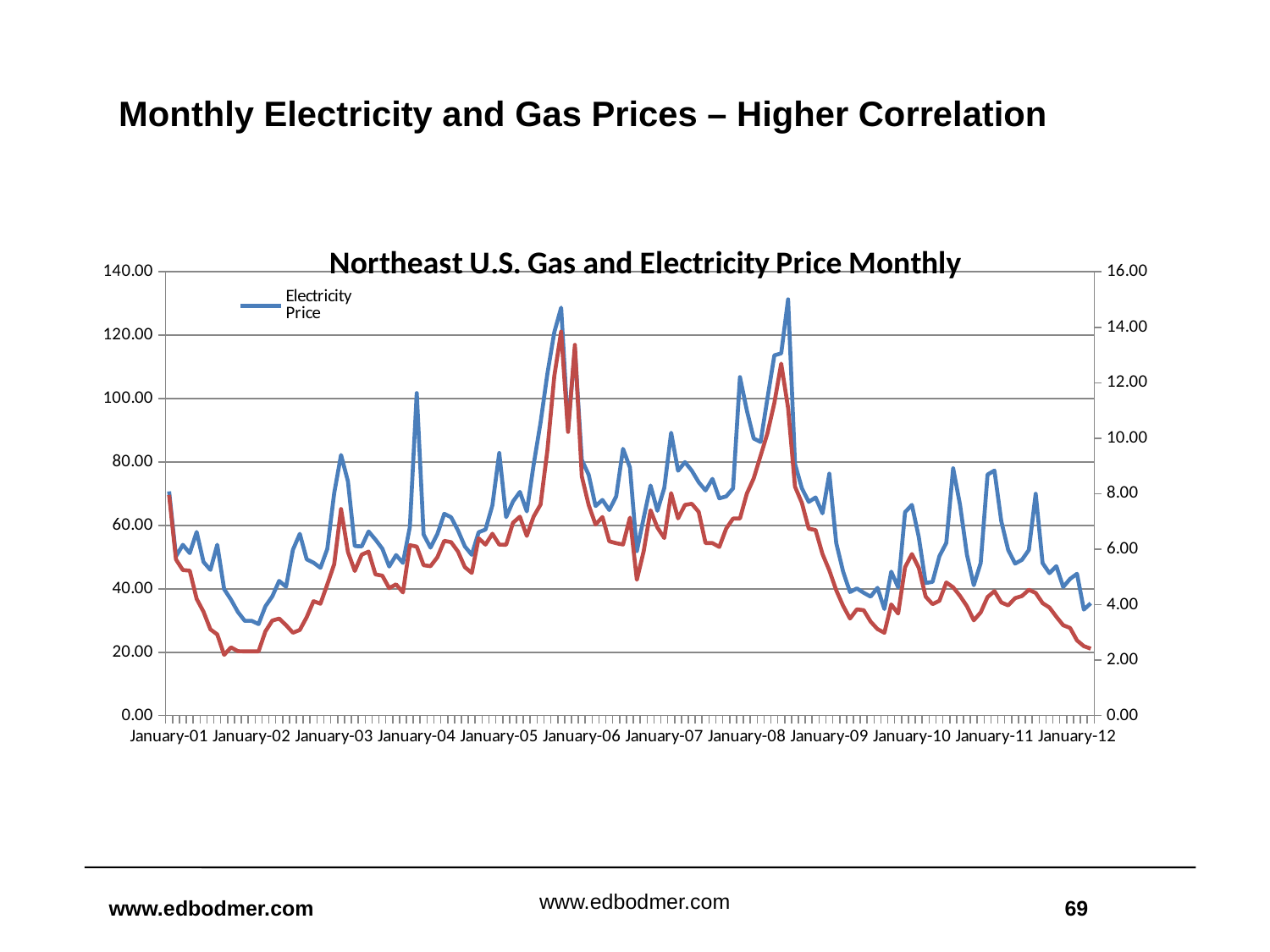

# Monthly Electricity and Gas Prices – Higher Correlation

### Chart: Northeast U.S. Gas and Electricity Price Monthly

| Category | Electricity Price | Gas Price |
|---|---|---|
| January-01 | 70.74111111111112 | 7.957222222222232 |
| February-01 | 50.24210526315811 | 5.627368421052633 |
| March-01 | 53.88399999999999 | 5.247499999999998 |
| April-01 | 51.26500000000014 | 5.225625 |
| May-01 | 57.92900000000001 | 4.210500000000001 |
| June-01 | 48.49315789473684 | 3.746315789473684 |
| July-01 | 45.963809523809495 | 3.1090476190476193 |
| August-01 | 53.887058823529415 | 2.928235294117647 |
| September-01 | 39.90157894736843 | 2.191578947368421 |
| October-01 | 36.589130434782604 | 2.4608695652174 |
| November-01 | 32.69952380952402 | 2.3219047619047606 |
| December-01 | 29.926842105263063 | 2.3178947368421046 |
| January-02 | 29.902727272727017 | 2.3159090909090807 |
| February-02 | 28.875 | 2.3164999999999876 |
| March-02 | 34.47857142857146 | 3.035714285714286 |
| April-02 | 37.61136363636348 | 3.4268181818181676 |
| May-02 | 42.50090909090911 | 3.498181818181821 |
| June-02 | 40.64550000000001 | 3.2614999999999994 |
| July-02 | 52.29952380952407 | 2.9890476190476187 |
| August-02 | 57.342727272727295 | 3.0877272727272933 |
| September-02 | 49.30249999999999 | 3.5490000000000004 |
| October-02 | 48.233809523809505 | 4.124761904761906 |
| November-02 | 46.6266666666664 | 4.035 |
| December-02 | 52.58277777777777 | 4.731111111111134 |
| January-03 | 70.19190476190477 | 5.457619047619047 |
| February-03 | 82.22526315789469 | 7.448421052631582 |
| March-03 | 73.9042105263162 | 5.900526315789474 |
| April-03 | 53.485 | 5.2139999999999995 |
| May-03 | 53.37999999999999 | 5.8028571428571425 |
| June-03 | 58.08818181818198 | 5.911818181818203 |
| July-03 | 55.53090909090911 | 5.091818181818193 |
| August-03 | 52.65222222222222 | 5.0444444444444425 |
| September-03 | 47.031764705882104 | 4.595882352941176 |
| October-03 | 50.645833333333336 | 4.7325 |
| November-03 | 48.17285714285716 | 4.440714285714289 |
| December-03 | 59.510588235294094 | 6.144117647058779 |
| January-04 | 101.74611111111112 | 6.0927777777777745 |
| February-04 | 57.14266666666637 | 5.421999999999999 |
| March-04 | 52.99542173913043 | 5.38695652173913 |
| April-04 | 57.264484210526305 | 5.709473684210562 |
| May-04 | 63.674264705882095 | 6.300000000000002 |
| June-04 | 62.57098571428571 | 6.2523809523809355 |
| July-04 | 58.419444999999996 | 5.9144999999999985 |
| August-04 | 53.36532352941176 | 5.35176470588238 |
| September-04 | 50.718214285714275 | 5.145238095238097 |
| October-04 | 57.84893500000001 | 6.391500000000001 |
| November-04 | 58.68295500000011 | 6.164999999999975 |
| December-04 | 66.36384999999999 | 6.557222222222221 |
| January-05 | 82.84528571428571 | 6.164285714285688 |
| February-05 | 62.587343749999995 | 6.1593749999999945 |
| March-05 | 67.54945714285715 | 6.952380952380945 |
| April-05 | 70.58298333333329 | 7.17166666666667 |
| May-05 | 64.43508947368416 | 6.477894736842107 |
| June-05 | 79.16555500000001 | 7.1749999999999945 |
| July-05 | 92.41884444444446 | 7.611111111111111 |
| August-05 | 107.88591249999998 | 9.565625000000004 |
| September-05 | 120.9199500000003 | 12.235714285714286 |
| October-05 | 128.69639285714285 | 13.844285714285714 |
| November-05 | 90.45811764705883 | 10.22764705882353 |
| December-05 | 115.52455714285715 | 13.365714285714349 |
| January-06 | 80.68106249999998 | 8.627500000000001 |
| February-06 | 75.97323749999998 | 7.590625 |
| March-06 | 66.12154782608627 | 6.888260869565205 |
| April-06 | 68.04206111111111 | 7.1588888888888755 |
| May-06 | 64.8566764705879 | 6.283529411764731 |
| June-06 | 69.19294761904763 | 6.2152380952380994 |
| July-06 | 84.15210526315788 | 6.168421052631579 |
| August-06 | 78.26173913043426 | 7.135217391304352 |
| September-06 | 51.89799999999999 | 4.8959999999999955 |
| October-06 | 62.38380952380932 | 5.929523809523809 |
| November-06 | 72.6045 | 7.4045000000000005 |
| December-06 | 64.62473684210465 | 6.778421052631583 |
| January-07 | 71.83760000000002 | 6.4011999999999984 |
| February-07 | 89.2395 | 8.024000000000001 |
| March-07 | 77.27 | 7.1077272727272645 |
| April-07 | 79.98285714285672 | 7.5971428571428445 |
| May-07 | 77.2740909090909 | 7.637272727272729 |
| June-07 | 73.63714285714275 | 7.3461904761904755 |
| July-07 | 71.03523809523809 | 6.218571428571427 |
| August-07 | 74.69739130434783 | 6.217826086956522 |
| September-07 | 68.55052631578913 | 6.079473684210564 |
| October-07 | 69.16304347826087 | 6.74304347826089 |
| November-07 | 71.68999999999998 | 7.102380952380928 |
| December-07 | 106.7815 | 7.1044999999999945 |
| January-08 | 96.2786363636359 | 8.005 |
| February-08 | 87.43714285714287 | 8.552857142857144 |
| March-08 | 86.32857142857092 | 9.371428571428574 |
| April-08 | 100.07909090909088 | 10.181363636363637 |
| May-08 | 113.63619047619048 | 11.269047619047681 |
| June-08 | 114.27684210526287 | 12.690526315789514 |
| July-08 | 131.30772727272767 | 11.08863636363637 |
| August-08 | 79.42761904761942 | 8.256666666666675 |
| September-08 | 71.75523809523808 | 7.673809523809522 |
| October-08 | 67.43391304347833 | 6.736521739130438 |
| November-08 | 68.83555555555546 | 6.690555555555525 |
| December-08 | 63.81999999999999 | 5.82428571428569 |
| January-09 | 76.31857142857139 | 5.23333333333336 |
| February-09 | 54.4345 | 4.519 |
| March-09 | 45.46727272727273 | 3.9595454545454527 |
| April-09 | 38.9809090909091 | 3.4990909090909077 |
| May-09 | 40.1195 | 3.8324999999999863 |
| June-09 | 38.74 | 3.800454545454545 |
| July-09 | 37.533478260869565 | 3.388260869565217 |
| August-09 | 40.33 | 3.121 |
| September-09 | 33.62619047619047 | 2.986666666666667 |
| October-09 | 45.417272727272724 | 4.0077272727272675 |
| November-09 | 40.46842105263142 | 3.6810526315789467 |
| December-09 | 64.16590909090907 | 5.347727272727266 |
| January-10 | 66.4815 | 5.8234999999999975 |
| February-10 | 56.287000000000006 | 5.327999999999979 |
| March-10 | 41.817391304347794 | 4.290869565217392 |
| April-10 | 42.193636363636344 | 4.0195454545454545 |
| May-10 | 50.29050000000017 | 4.14 |
| June-10 | 54.496818181818185 | 4.80136363636366 |
| July-10 | 78.02095238095235 | 4.626666666666667 |
| August-10 | 66.46545454545445 | 4.31499999999998 |
| September-10 | 50.73866666666643 | 3.9433333333333342 |
| October-10 | 41.12052631578948 | 3.4363157894736767 |
| November-10 | 48.16368421052632 | 3.7210526315789467 |
| December-10 | 76.02882352941178 | 4.275882352941181 |
| January-11 | 77.3104761904757 | 4.4880952380952355 |
| February-11 | 61.306999999999995 | 4.08 |
| March-11 | 52.24652173913043 | 3.9739130434782597 |
| April-11 | 47.957499999999996 | 4.235 |
| May-11 | 49.13142857142849 | 4.310952380952382 |
| June-11 | 52.247727272727275 | 4.536818181818203 |
| July-11 | 69.98000000000003 | 4.4235 |
| August-11 | 48.10782608695637 | 4.054782608695636 |
| September-11 | 44.94809523809526 | 3.8961904761904766 |
| October-11 | 47.147619047619045 | 3.565714285714285 |
| November-11 | 40.57850000000001 | 3.2585 |
| December-11 | 43.144000000000005 | 3.1605 |
| January-12 | 44.72880000000011 | 2.7108000000000003 |
| February-12 | 33.45299999999999 | 2.5044999999999997 |
| March-12 | 35.445 | 2.4149999999999987 |
www.edbodmer.com